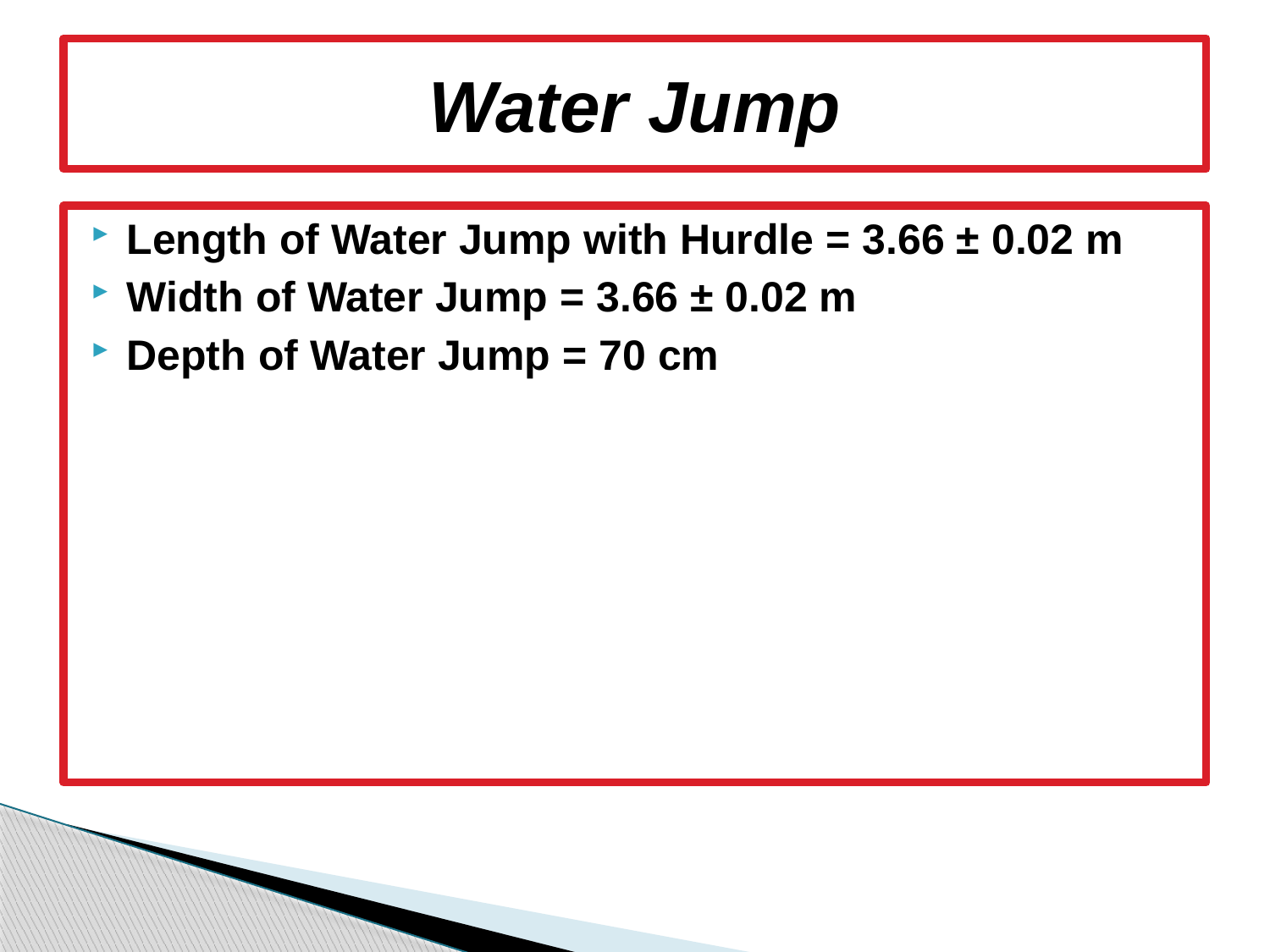

# Water Jump
Length of Water Jump with Hurdle = 3.66 ± 0.02 m
Width of Water Jump = 3.66 ± 0.02 m
Depth of Water Jump = 70 cm